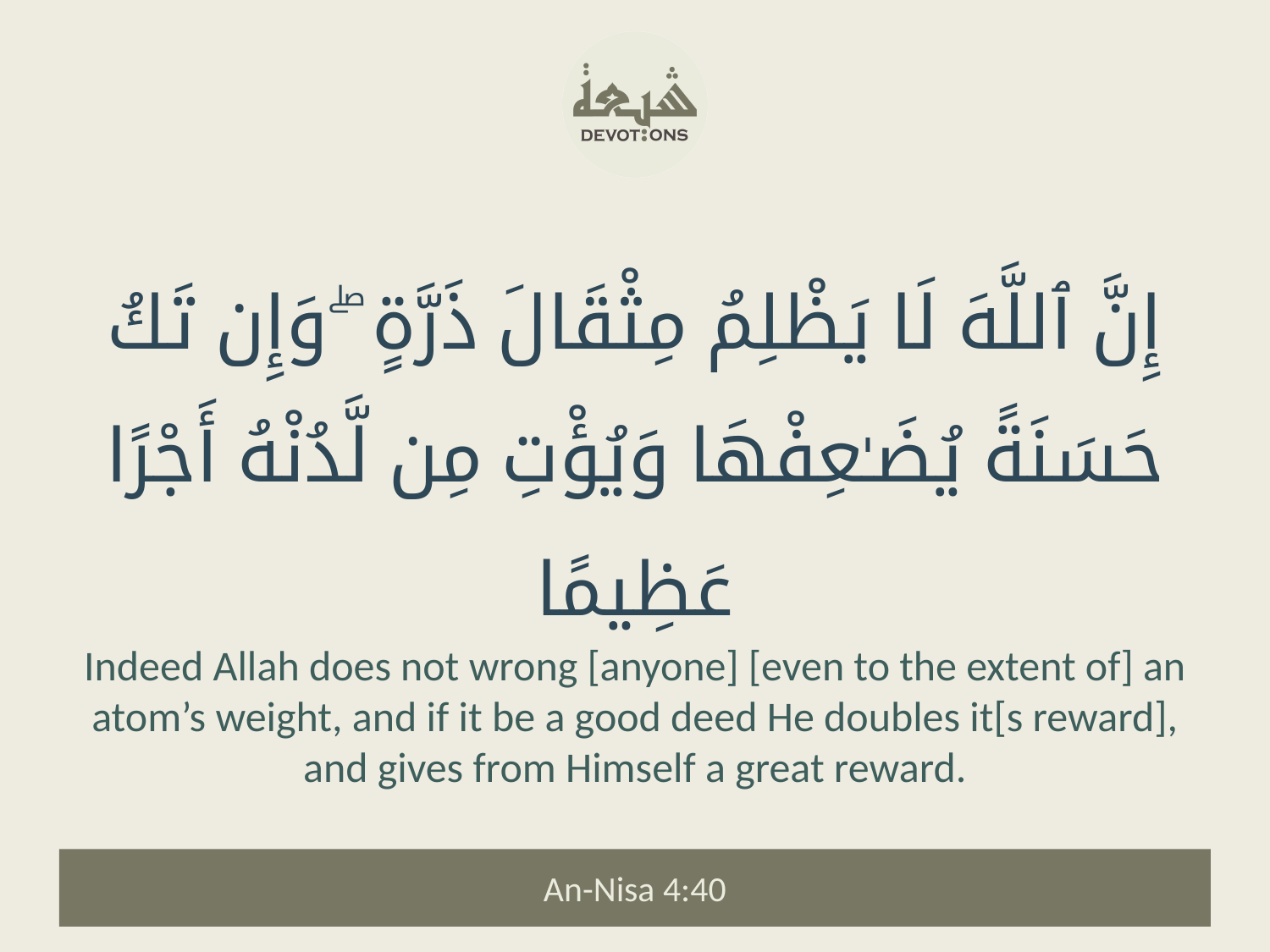

إِنَّ ٱللَّهَ لَا يَظْلِمُ مِثْقَالَ ذَرَّةٍ ۖ وَإِن تَكُ حَسَنَةً يُضَـٰعِفْهَا وَيُؤْتِ مِن لَّدُنْهُ أَجْرًا عَظِيمًا
Indeed Allah does not wrong [anyone] [even to the extent of] an atom’s weight, and if it be a good deed He doubles it[s reward], and gives from Himself a great reward.
An-Nisa 4:40